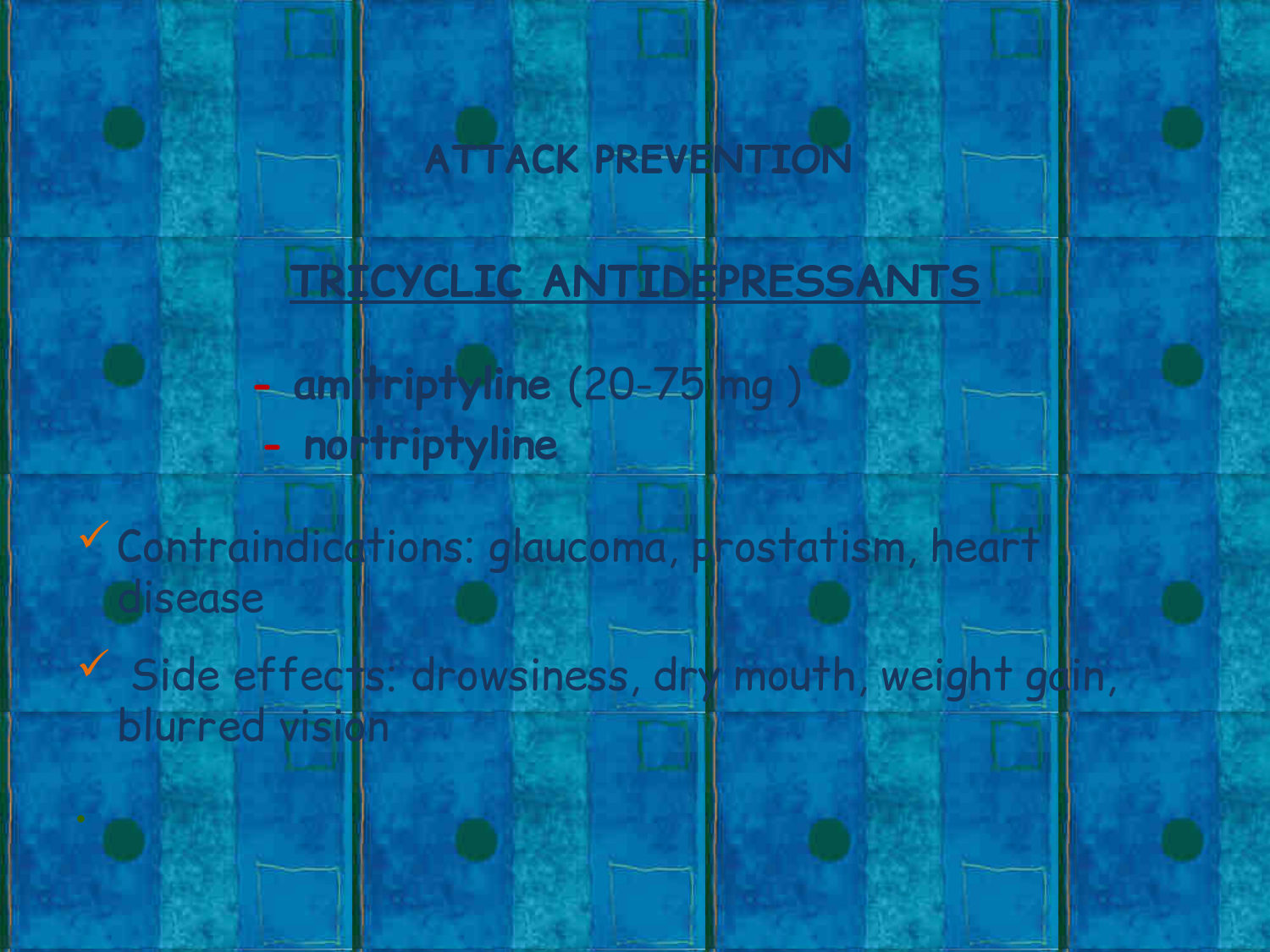

ATTACK PREVENTION

TRICYCLIC ANTIDEPRESSANTS

 - amitriptyline (20-75 mg )
 - nortriptyline

Contraindications: glaucoma, prostatism, heart disease

 Side effects: drowsiness, dry mouth, weight gain, blurred vision